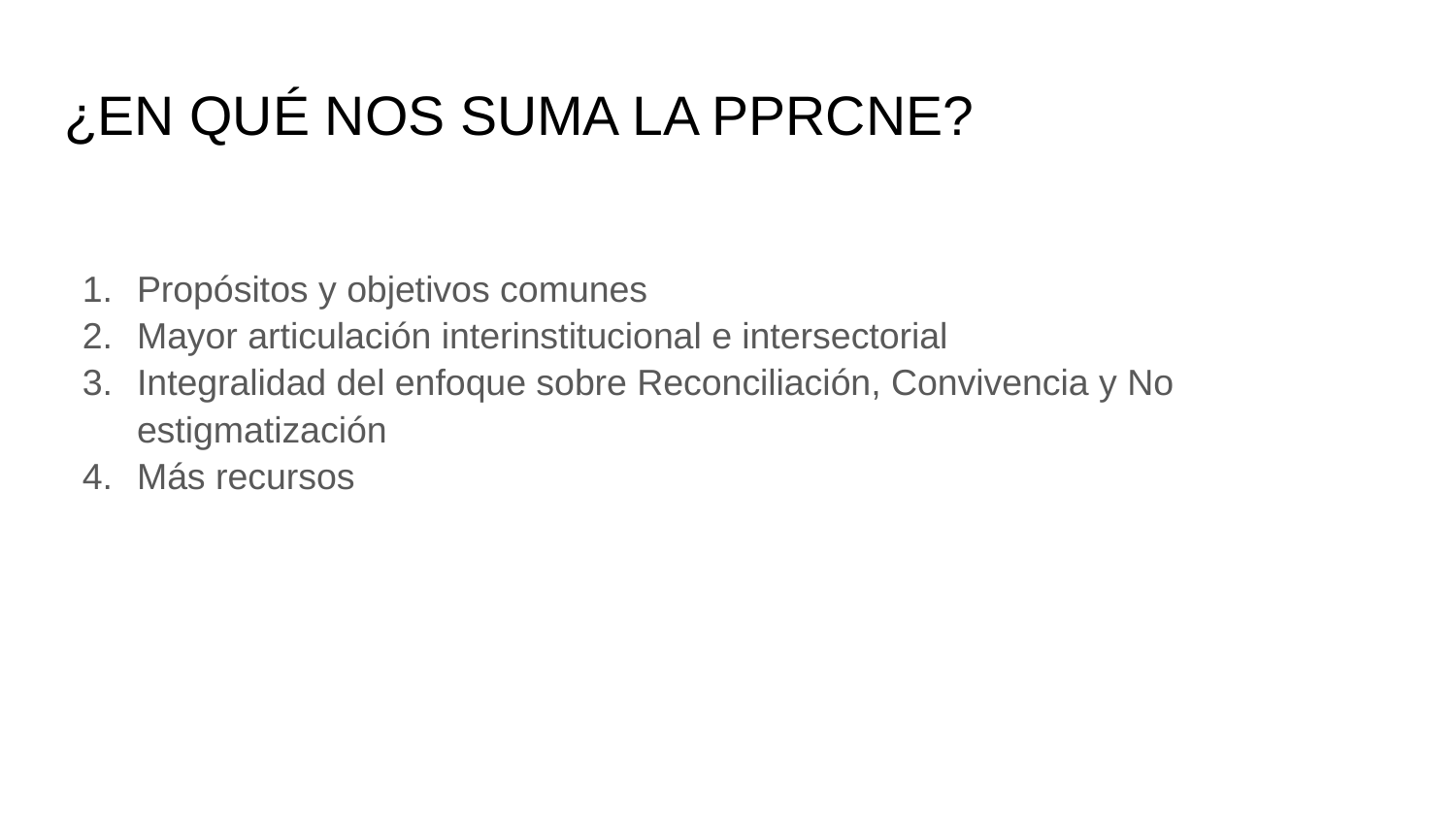

# ¿EN QUÉ NOS SUMA LA PPRCNE?

Propósitos y objetivos comunes
Mayor articulación interinstitucional e intersectorial
Integralidad del enfoque sobre Reconciliación, Convivencia y No estigmatización
Más recursos